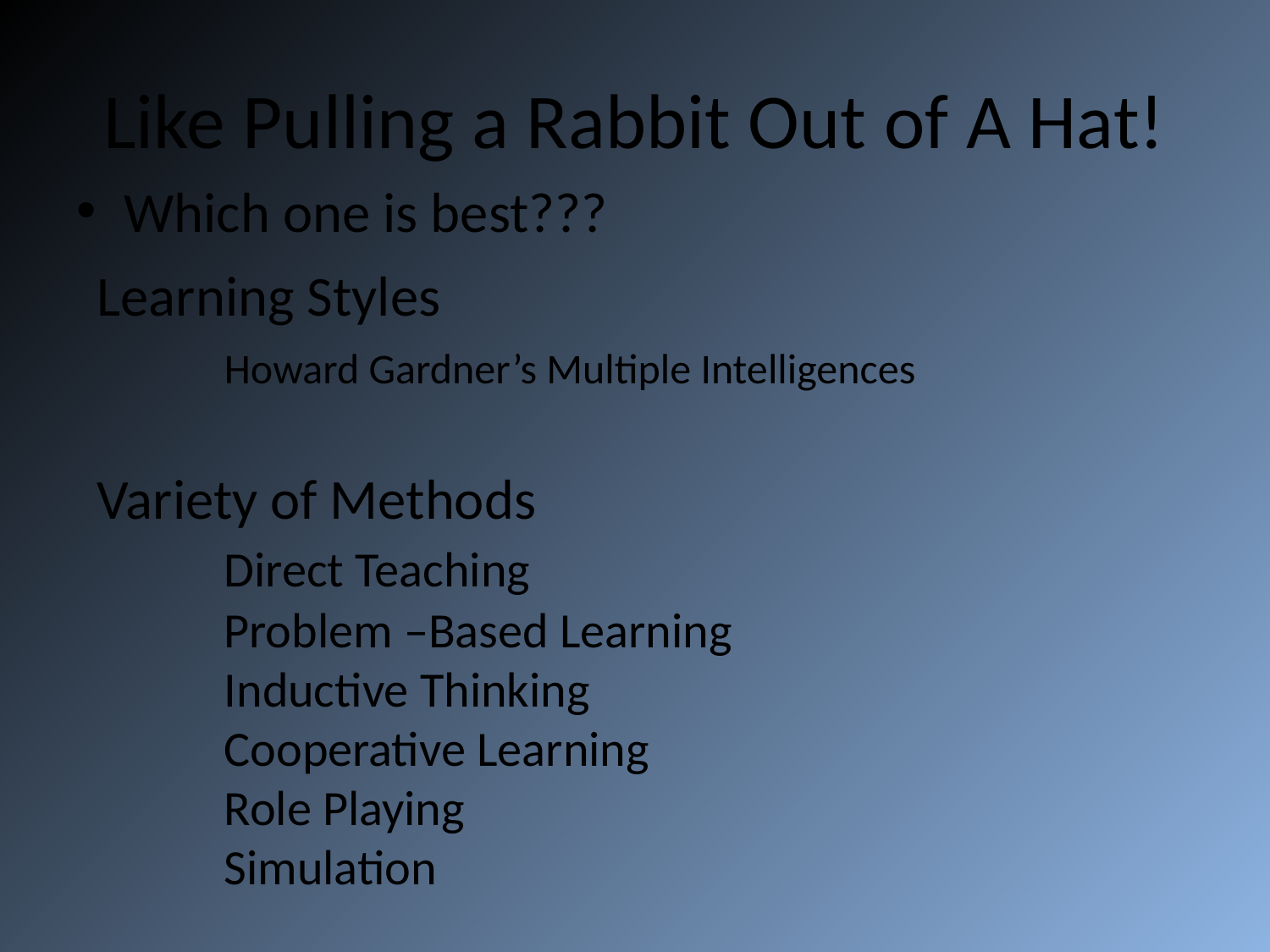

# Like Pulling a Rabbit Out of A Hat!
Which one is best???
Learning Styles
	Howard Gardner’s Multiple Intelligences

Variety of Methods
	Direct Teaching
	Problem –Based Learning
	Inductive Thinking
	Cooperative Learning
	Role Playing
	Simulation